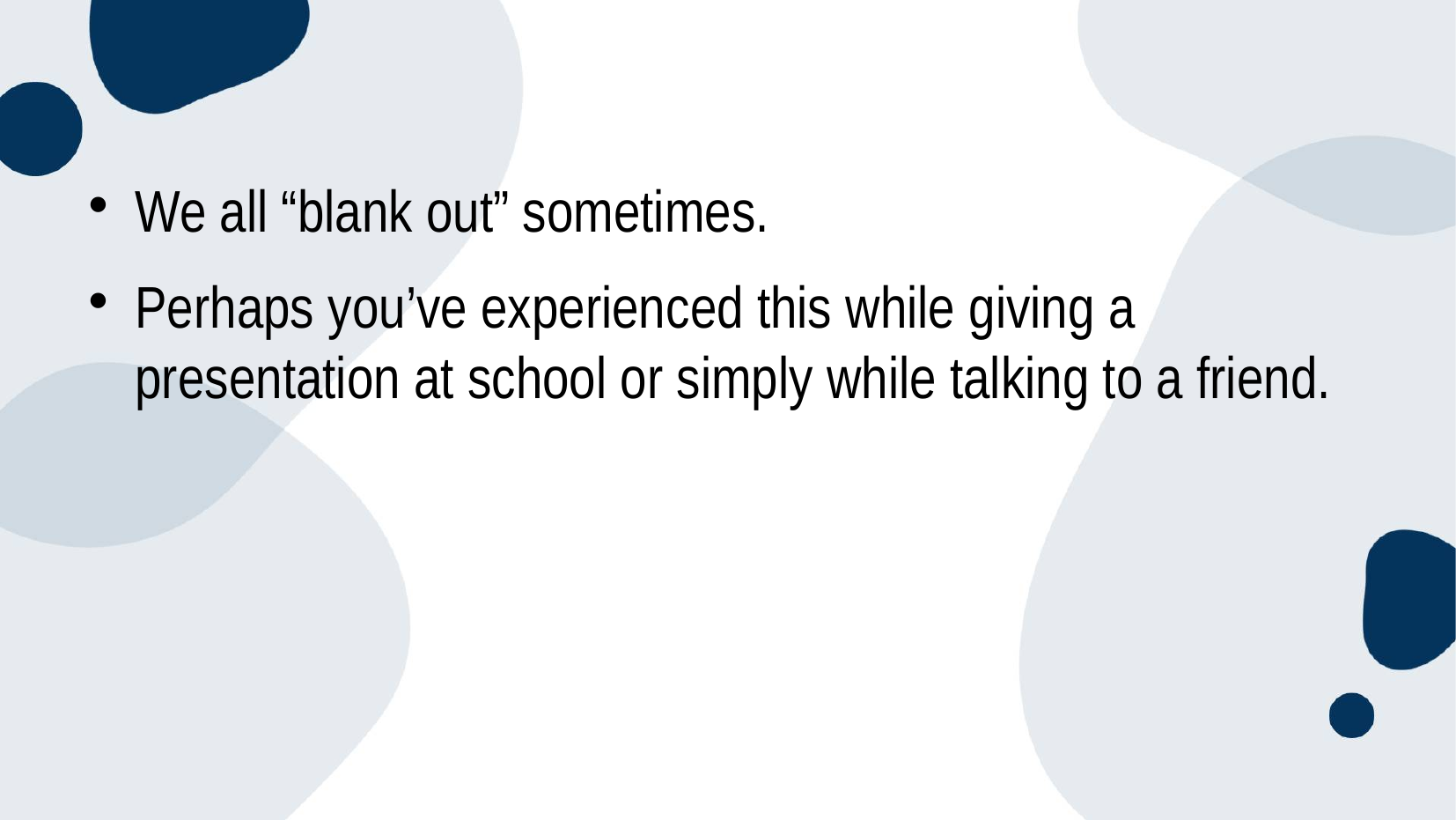

#
We all “blank out” sometimes.
Perhaps you’ve experienced this while giving a presentation at school or simply while talking to a friend.